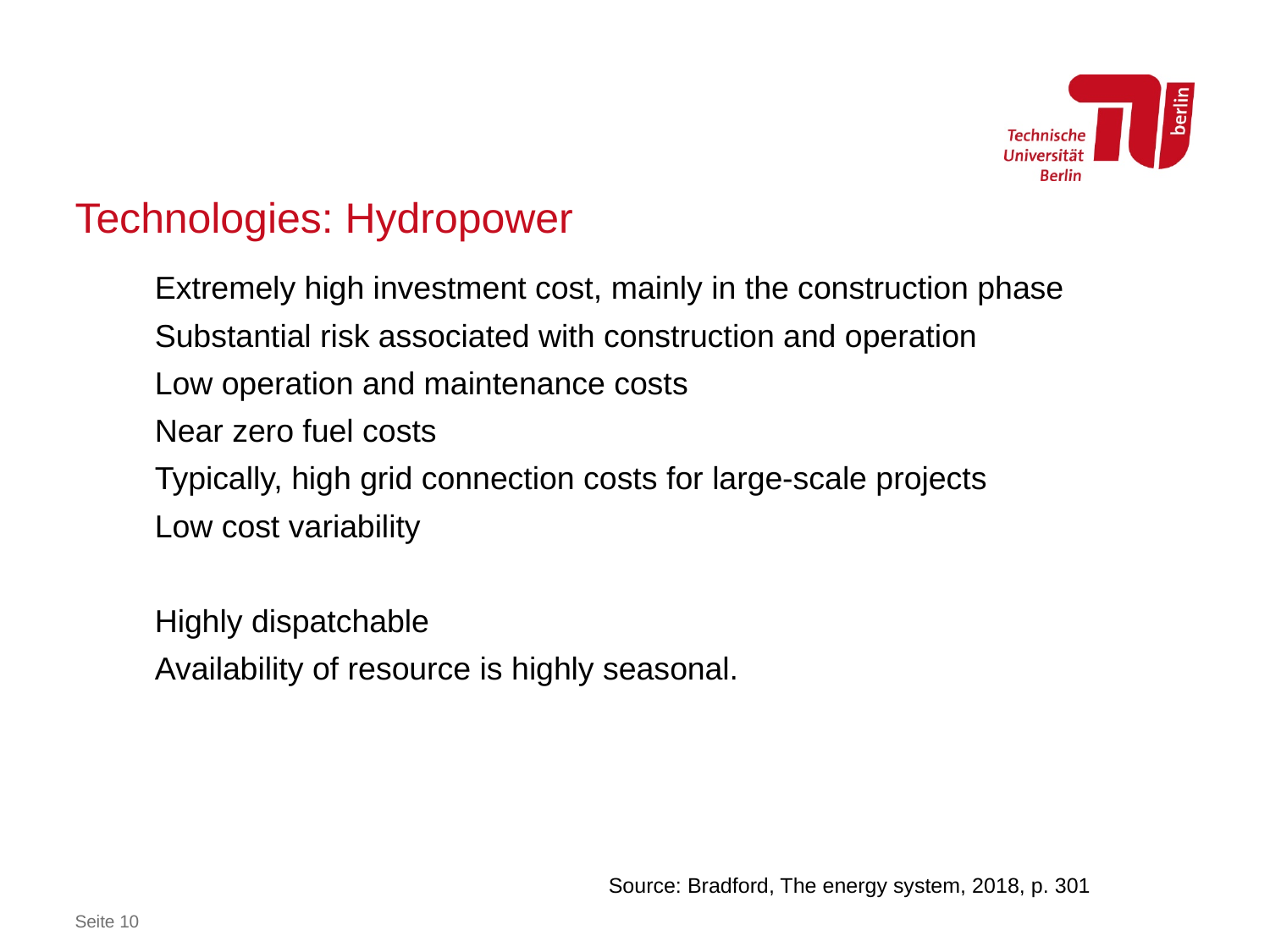

# Technologies: Hydropower
Extremely high investment cost, mainly in the construction phase
Substantial risk associated with construction and operation
Low operation and maintenance costs
Near zero fuel costs
Typically, high grid connection costs for large-scale projects
Low cost variability

Highly dispatchable
Availability of resource is highly seasonal.

Source: Bradford, The energy system, 2018, p. 301
Seite 10